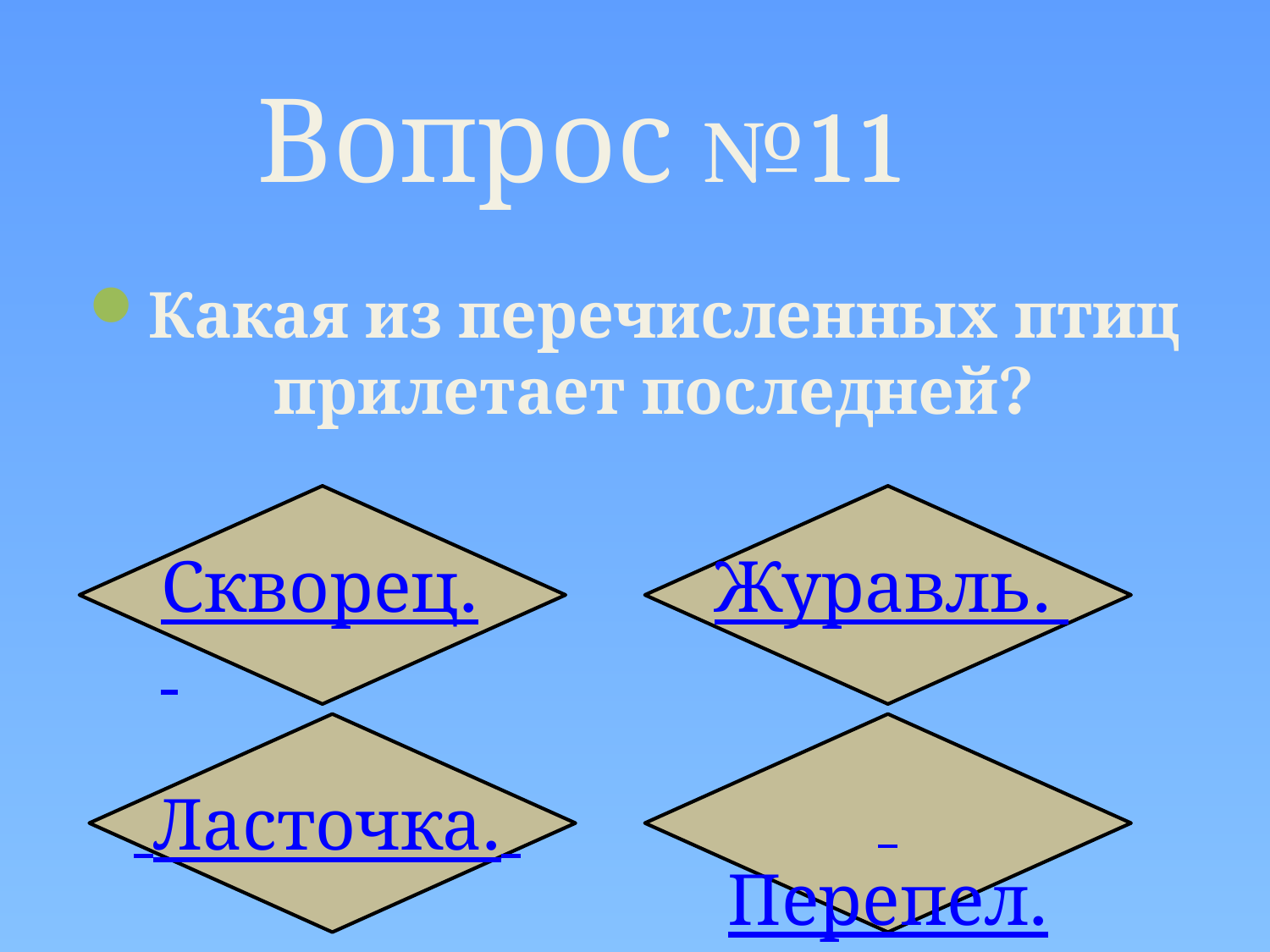

Вопрос №11
Какая из перечисленных птиц прилетает последней?

Скворец.
 Журавль.

 Перепел.
 Ласточка.